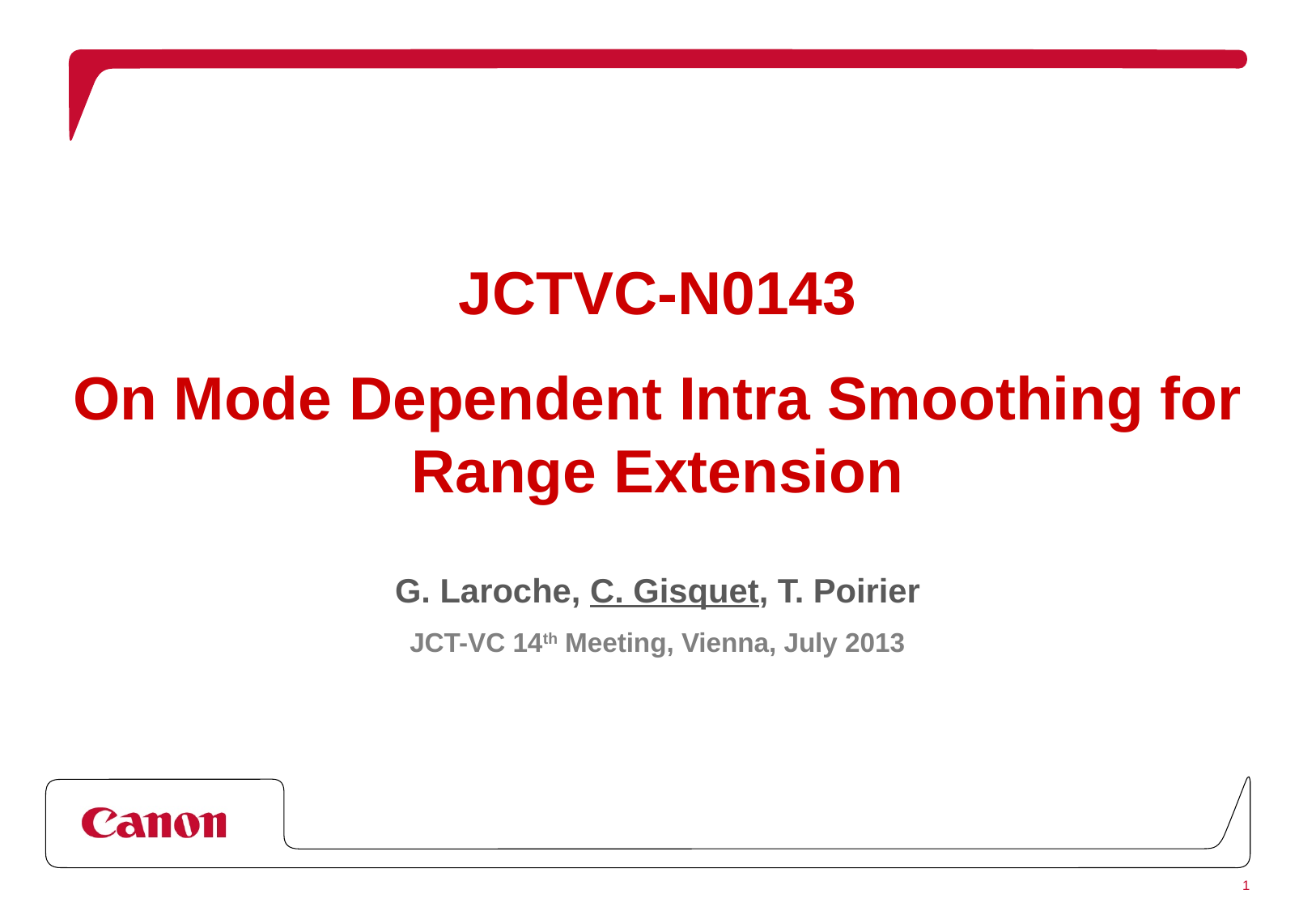

1
# JCTVC-N0143 On Mode Dependent Intra Smoothing for Range Extension
G. Laroche, C. Gisquet, T. Poirier
JCT-VC 14th Meeting, Vienna, July 2013